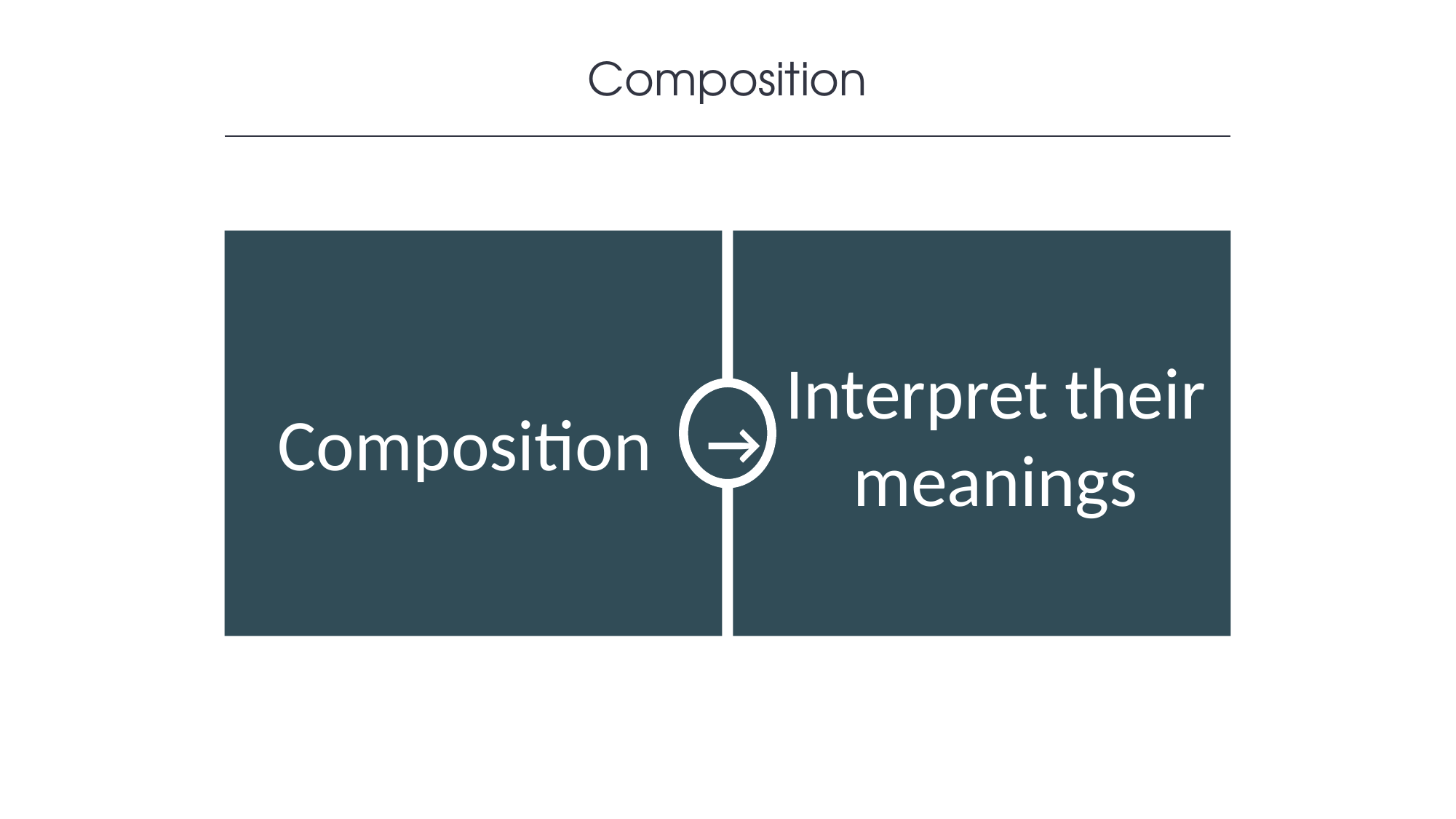

Composition
HAWKES LEARNING

Interpret their meanings
Composition
→